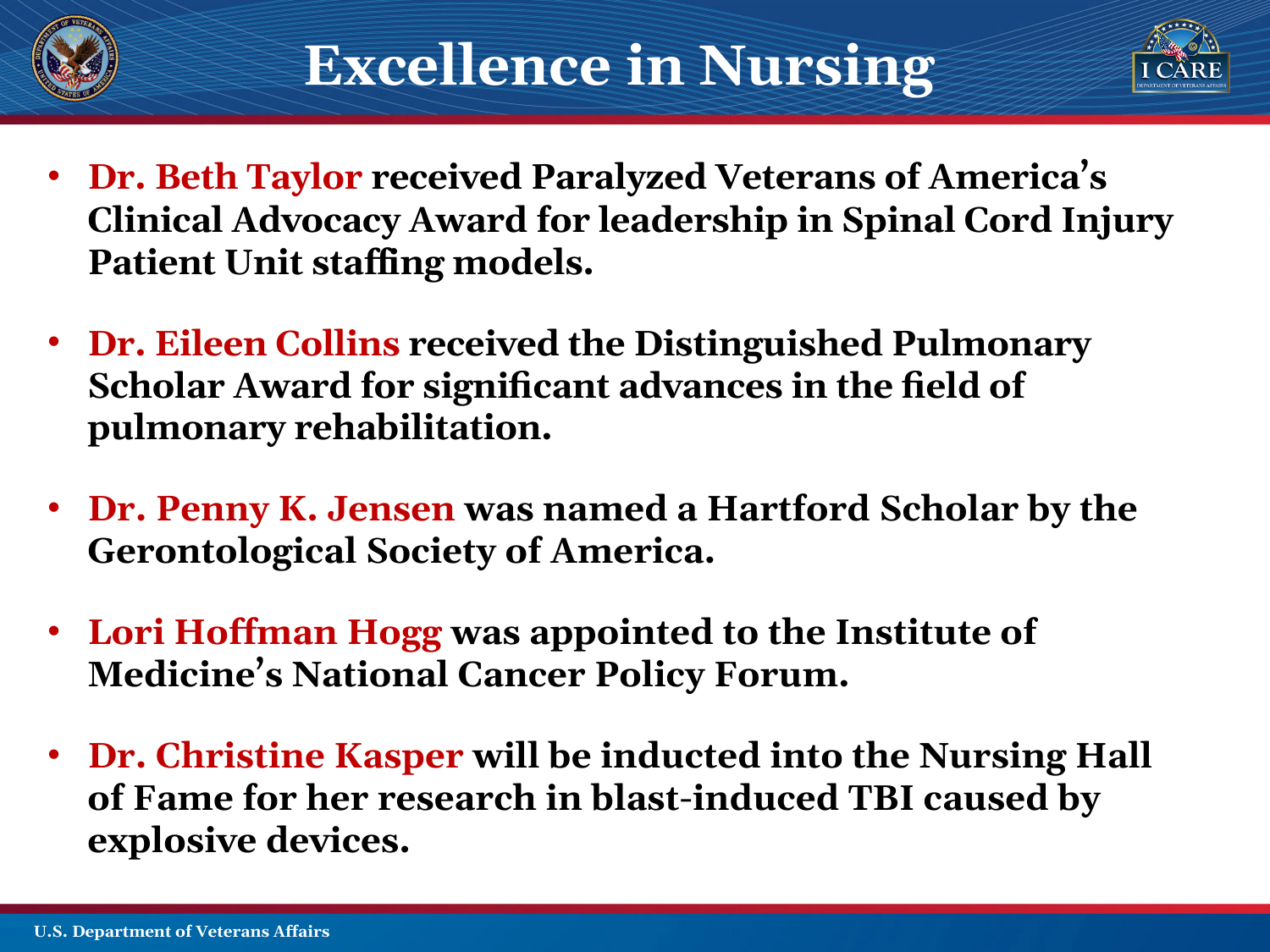

Excellence in Nursing
Dr. Beth Taylor received Paralyzed Veterans of America’s Clinical Advocacy Award for leadership in Spinal Cord Injury Patient Unit staffing models.
Dr. Eileen Collins received the Distinguished Pulmonary Scholar Award for significant advances in the field of pulmonary rehabilitation.
Dr. Penny K. Jensen was named a Hartford Scholar by the Gerontological Society of America.
Lori Hoffman Hogg was appointed to the Institute of Medicine’s National Cancer Policy Forum.
Dr. Christine Kasper will be inducted into the Nursing Hall of Fame for her research in blast-induced TBI caused by explosive devices.